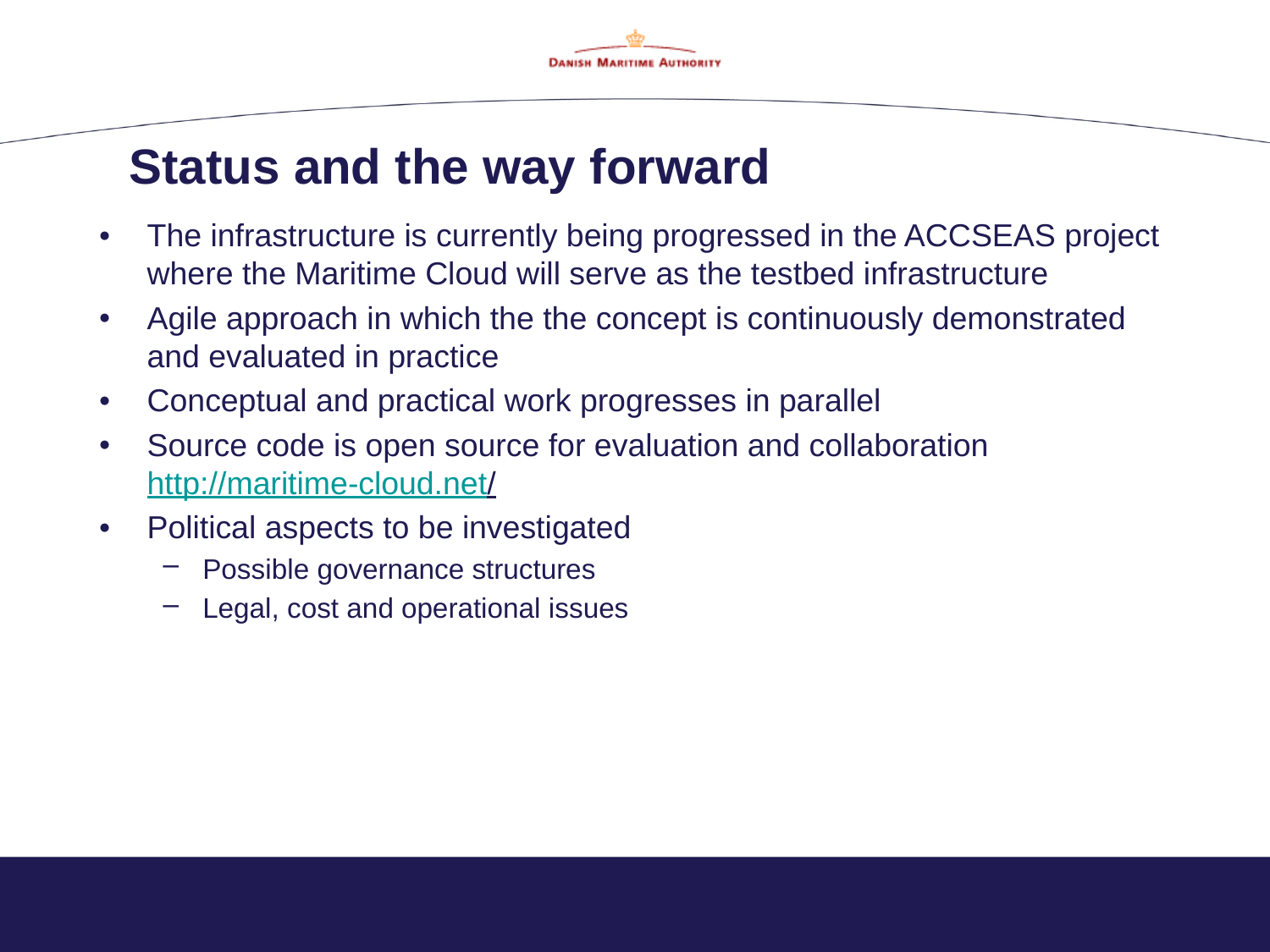

# Status and the way forward
The infrastructure is currently being progressed in the ACCSEAS project where the Maritime Cloud will serve as the testbed infrastructure
Agile approach in which the the concept is continuously demonstrated and evaluated in practice
Conceptual and practical work progresses in parallel
Source code is open source for evaluation and collaboration
http://maritime-cloud.net/
Political aspects to be investigated
Possible governance structures
Legal, cost and operational issues